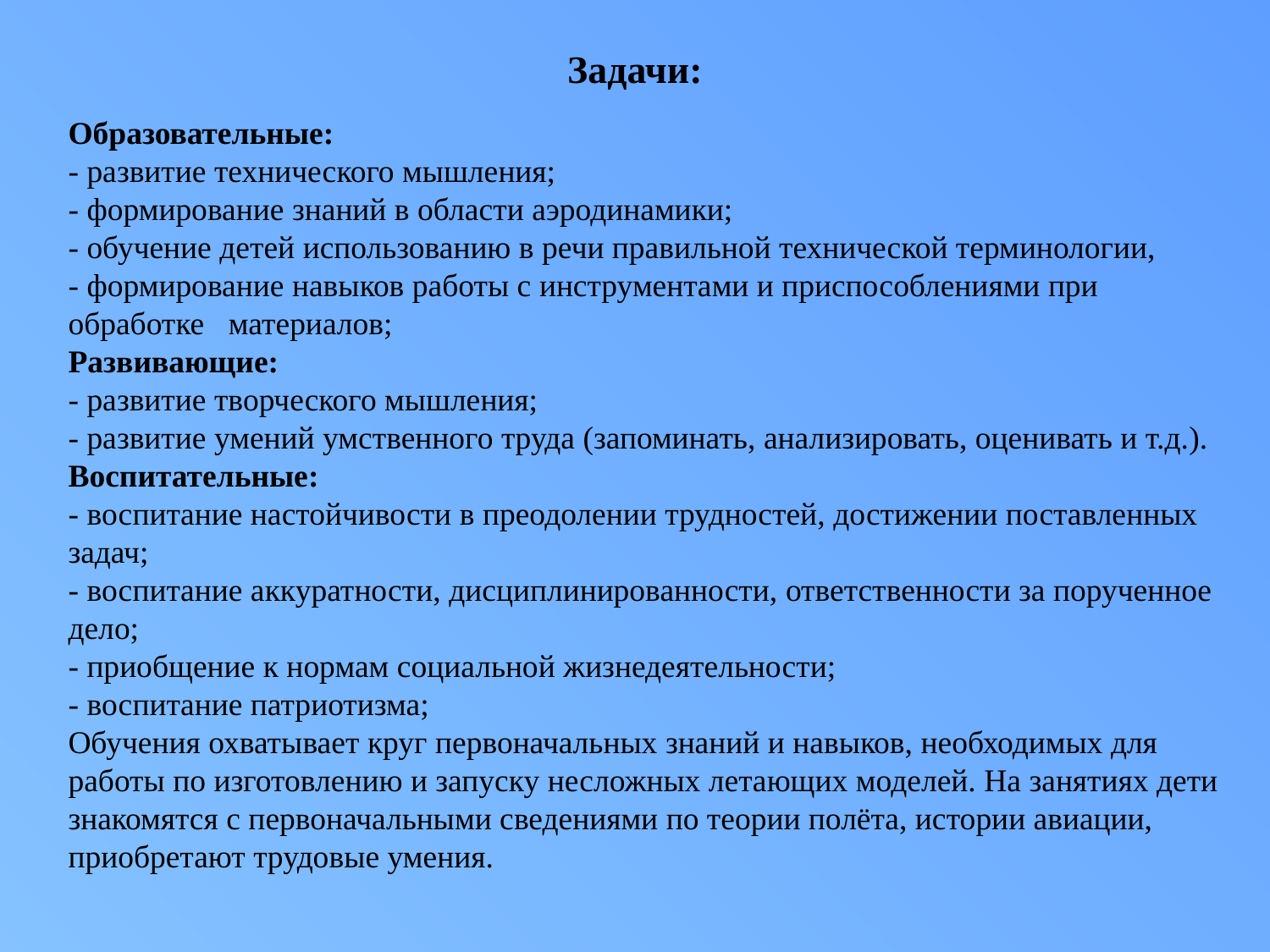

# Задачи:
Образовательные:
- развитие технического мышления;
- формирование знаний в области аэродинамики;
- обучение детей использованию в речи правильной технической терминологии,
- формирование навыков работы с инструментами и приспособлениями при обработке   материалов;
Развивающие:
- развитие творческого мышления;
- развитие умений умственного труда (запоминать, анализировать, оценивать и т.д.).
Воспитательные:
- воспитание настойчивости в преодолении трудностей, достижении поставленных задач;
- воспитание аккуратности, дисциплинированности, ответственности за порученное дело;
- приобщение к нормам социальной жизнедеятельности;
- воспитание патриотизма;
Обучения охватывает круг первоначальных знаний и навыков, необходимых для работы по изготовлению и запуску несложных летающих моделей. На занятиях дети знакомятся с первоначальными сведениями по теории полёта, истории авиации, приобретают трудовые умения.